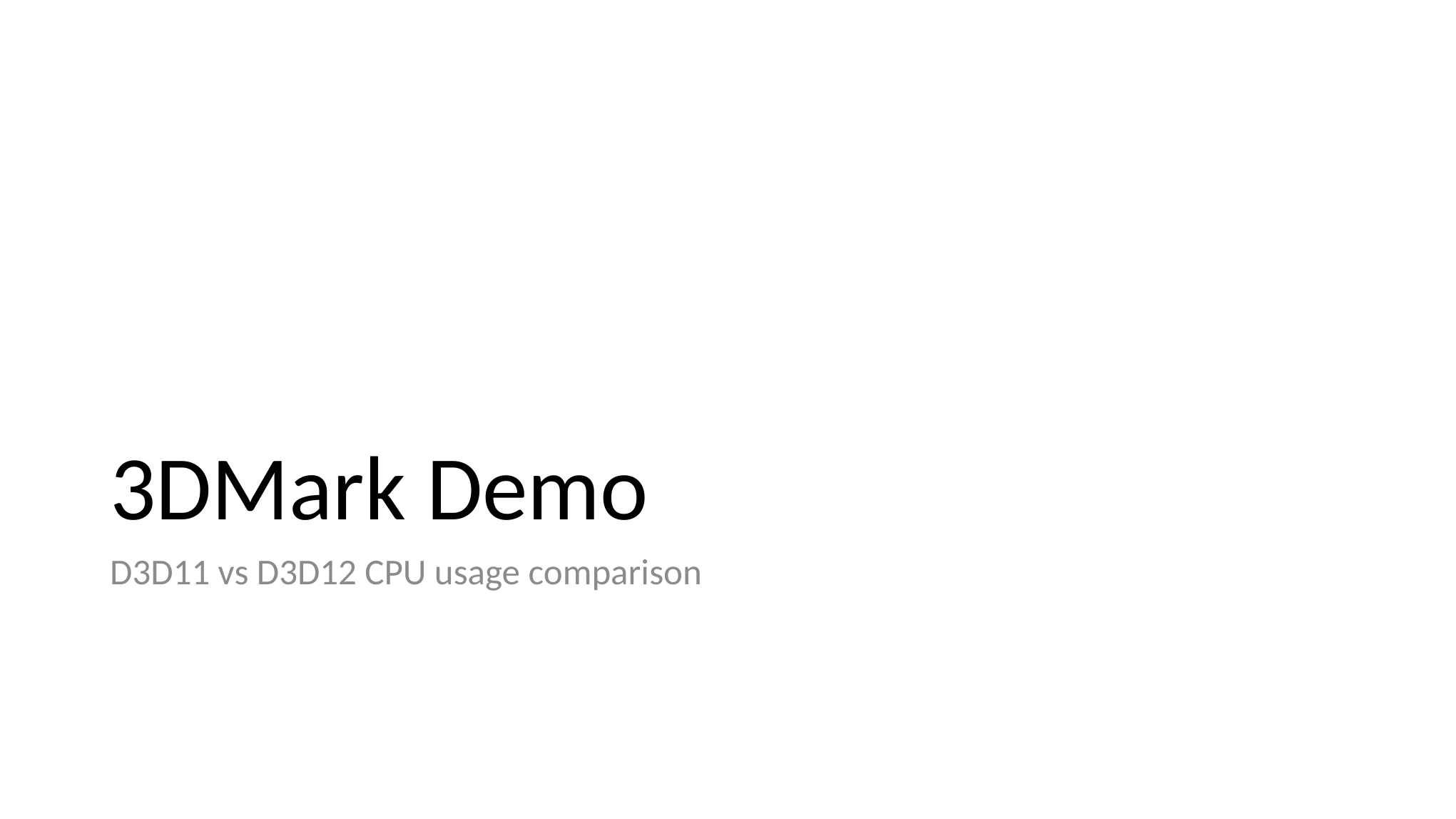

# 3DMark Demo
D3D11 vs D3D12 CPU usage comparison